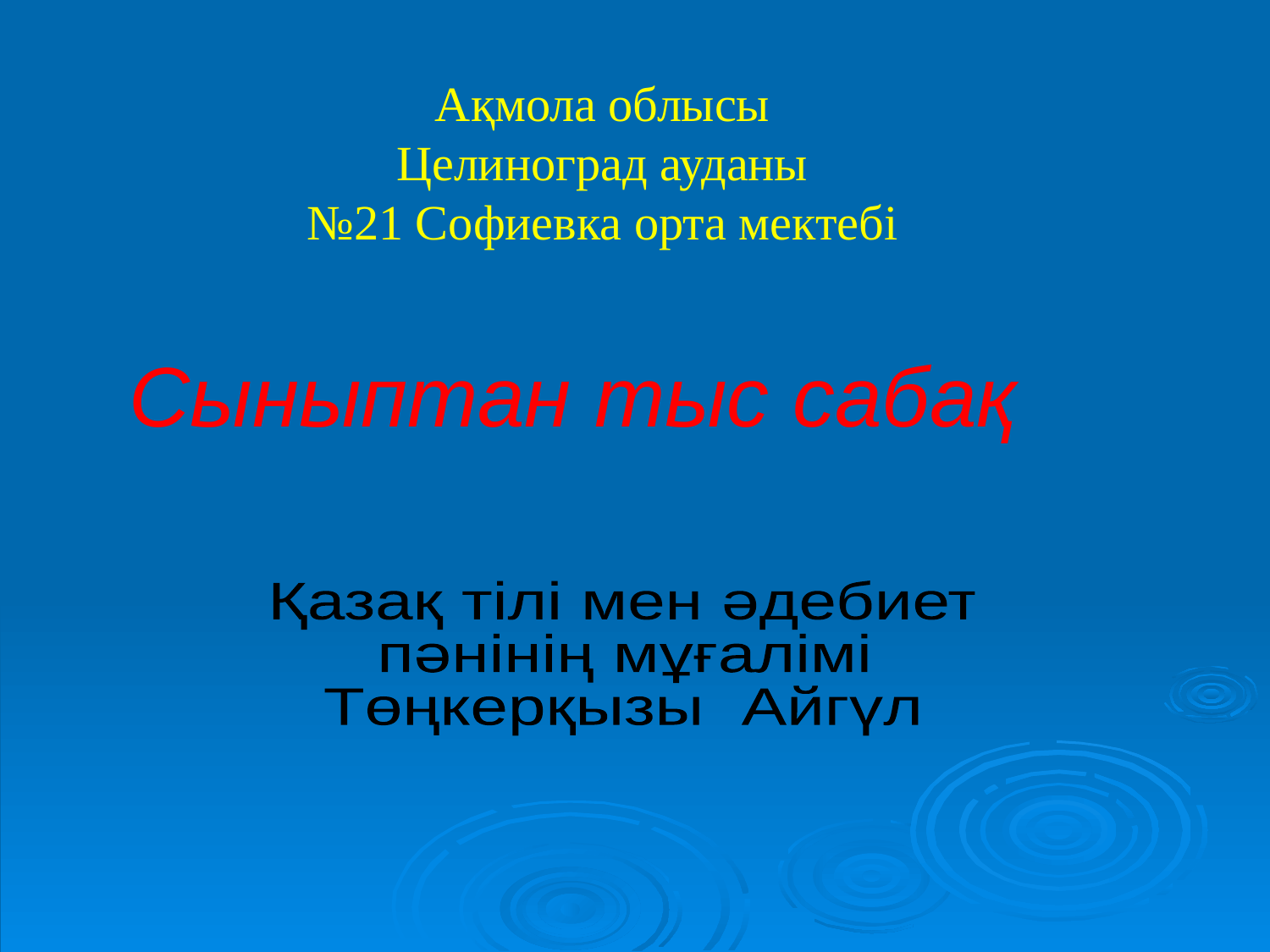

Ақмола облысы
Целиноград ауданы
№21 Софиевка орта мектебі
Сыныптан тыс сабақ

Қазақ тілі мен әдебиет
пәнінің мұғалімі
Төңкерқызы  Айгүл